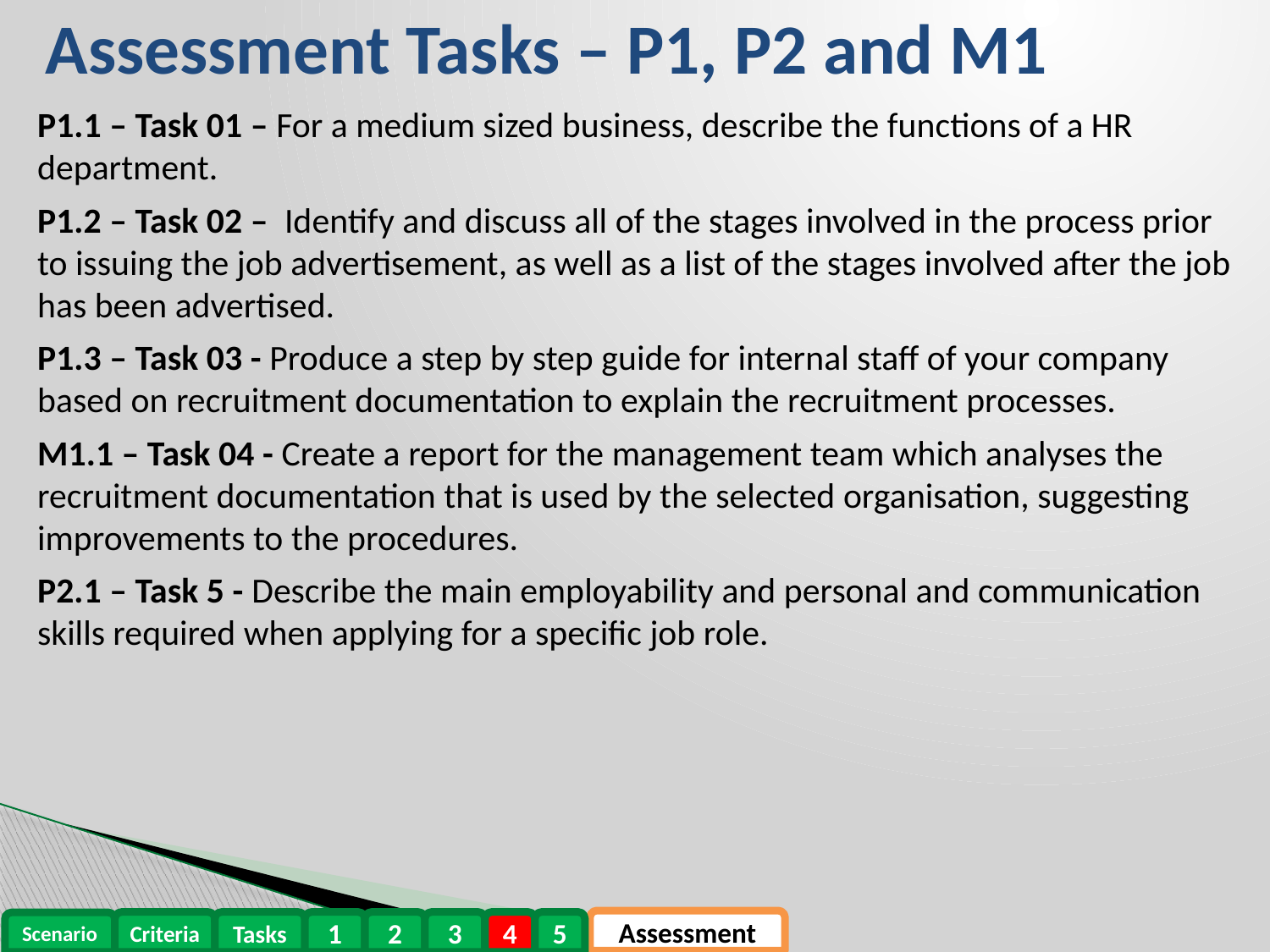

# Assessment Tasks – P1, P2 and M1
P1.1 – Task 01 – For a medium sized business, describe the functions of a HR department.
P1.2 – Task 02 –  Identify and discuss all of the stages involved in the process prior to issuing the job advertisement, as well as a list of the stages involved after the job has been advertised.
P1.3 – Task 03 - Produce a step by step guide for internal staff of your company based on recruitment documentation to explain the recruitment processes.
M1.1 – Task 04 - Create a report for the management team which analyses the recruitment documentation that is used by the selected organisation, suggesting improvements to the procedures.
P2.1 – Task 5 - Describe the main employability and personal and communication skills required when applying for a specific job role.